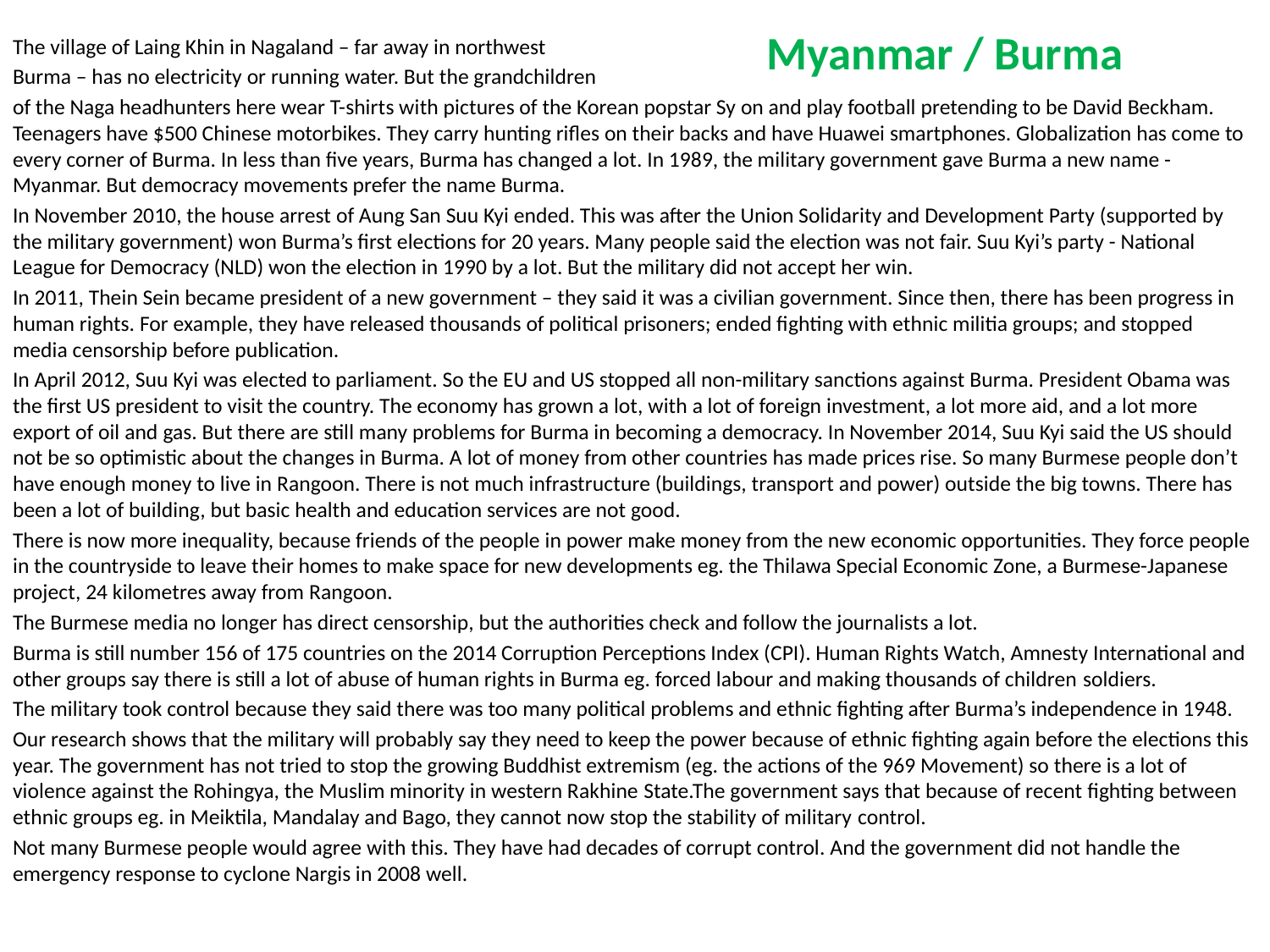

# Myanmar / Burma
The village of Laing Khin in Nagaland – far away in northwest
Burma – has no electricity or running water. But the grandchildren
of the Naga headhunters here wear T-shirts with pictures of the Korean popstar Sy on and play football pretending to be David Beckham. Teenagers have $500 Chinese motorbikes. They carry hunting rifles on their backs and have Huawei smartphones. Globalization has come to every corner of Burma. In less than five years, Burma has changed a lot. In 1989, the military government gave Burma a new name - Myanmar. But democracy movements prefer the name Burma.
In November 2010, the house arrest of Aung San Suu Kyi ended. This was after the Union Solidarity and Development Party (supported by the military government) won Burma’s first elections for 20 years. Many people said the election was not fair. Suu Kyi’s party - National League for Democracy (NLD) won the election in 1990 by a lot. But the military did not accept her win.
In 2011, Thein Sein became president of a new government – they said it was a civilian government. Since then, there has been progress in human rights. For example, they have released thousands of political prisoners; ended fighting with ethnic militia groups; and stopped media censorship before publication.
In April 2012, Suu Kyi was elected to parliament. So the EU and US stopped all non-military sanctions against Burma. President Obama was the first US president to visit the country. The economy has grown a lot, with a lot of foreign investment, a lot more aid, and a lot more export of oil and gas. But there are still many problems for Burma in becoming a democracy. In November 2014, Suu Kyi said the US should not be so optimistic about the changes in Burma. A lot of money from other countries has made prices rise. So many Burmese people don’t have enough money to live in Rangoon. There is not much infrastructure (buildings, transport and power) outside the big towns. There has been a lot of building, but basic health and education services are not good.
There is now more inequality, because friends of the people in power make money from the new economic opportunities. They force people in the countryside to leave their homes to make space for new developments eg. the Thilawa Special Economic Zone, a Burmese-Japanese project, 24 kilometres away from Rangoon.
The Burmese media no longer has direct censorship, but the authorities check and follow the journalists a lot.
Burma is still number 156 of 175 countries on the 2014 Corruption Perceptions Index (CPI). Human Rights Watch, Amnesty International and other groups say there is still a lot of abuse of human rights in Burma eg. forced labour and making thousands of children soldiers.
The military took control because they said there was too many political problems and ethnic fighting after Burma’s independence in 1948.
Our research shows that the military will probably say they need to keep the power because of ethnic fighting again before the elections this year. The government has not tried to stop the growing Buddhist extremism (eg. the actions of the 969 Movement) so there is a lot of violence against the Rohingya, the Muslim minority in western Rakhine State.The government says that because of recent fighting between ethnic groups eg. in Meiktila, Mandalay and Bago, they cannot now stop the stability of military control.
Not many Burmese people would agree with this. They have had decades of corrupt control. And the government did not handle the emergency response to cyclone Nargis in 2008 well.